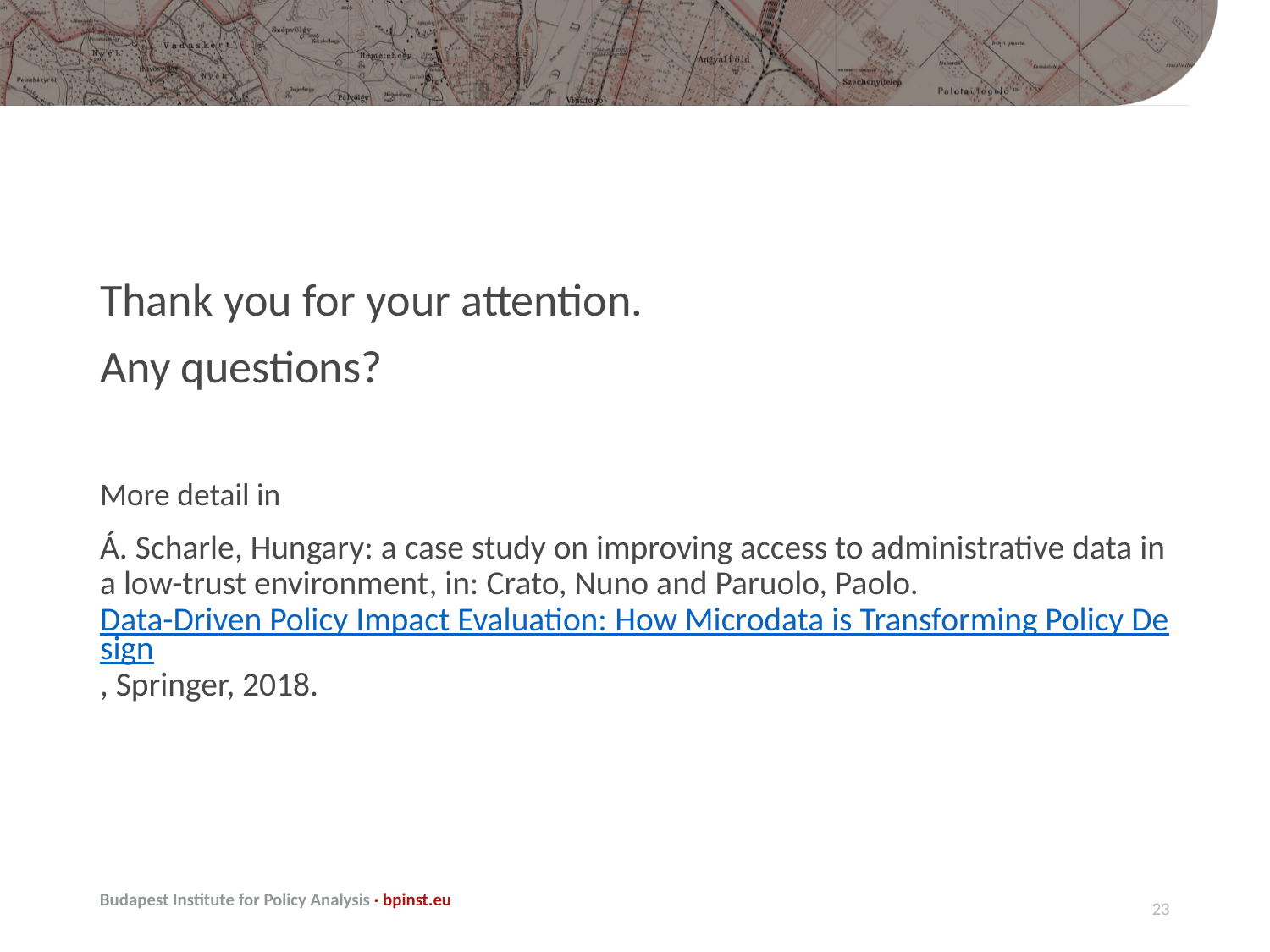

#

Thank you for your attention.
Any questions?

More detail in
Á. Scharle, Hungary: a case study on improving access to administrative data in a low-trust environment, in: Crato, Nuno and Paruolo, Paolo. Data-Driven Policy Impact Evaluation: How Microdata is Transforming Policy Design, Springer, 2018.

23